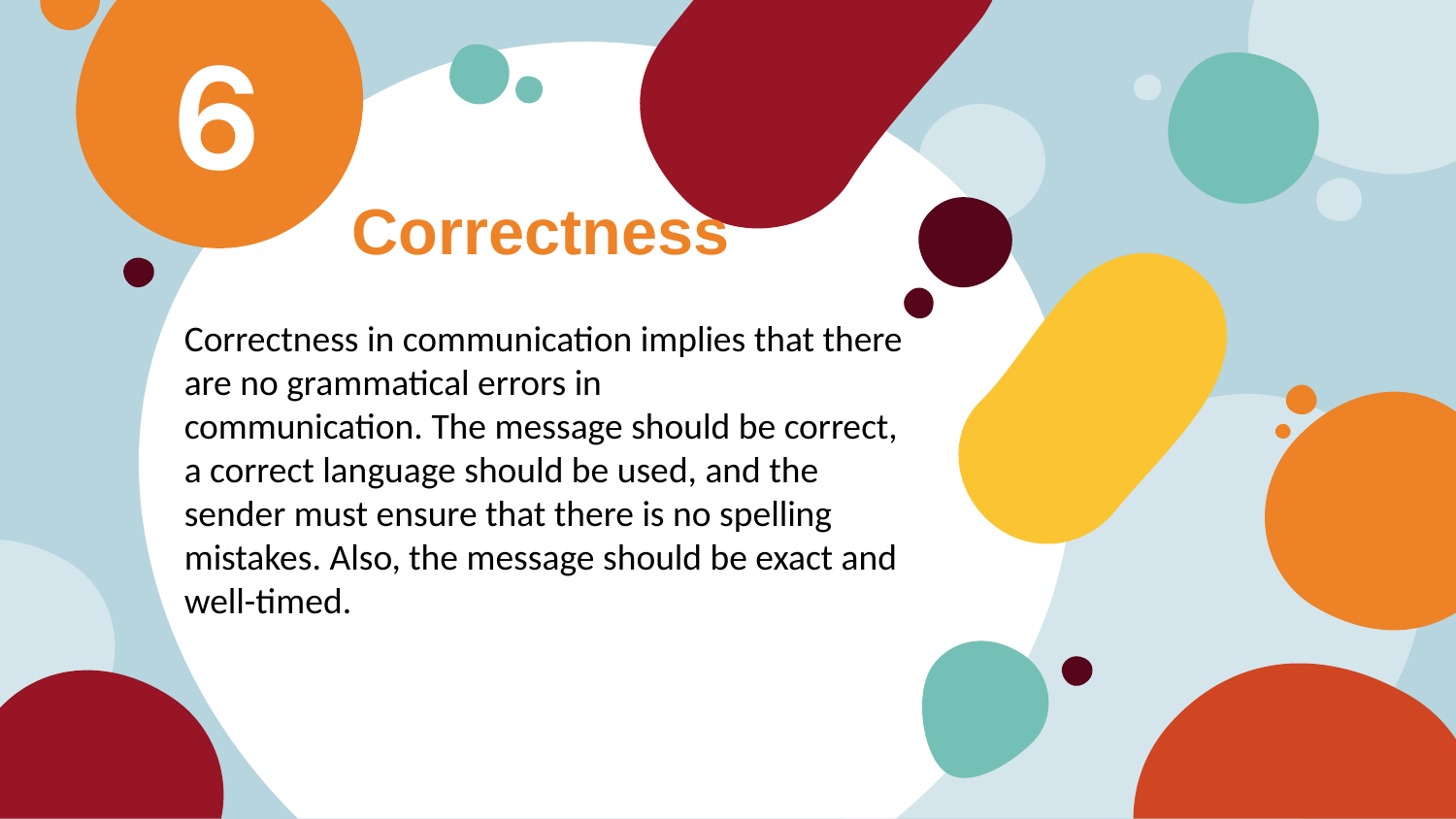

6
# Correctness
Correctness in communication implies that there are no grammatical errors in communication. The message should be correct, a correct language should be used, and the sender must ensure that there is no spelling mistakes. Also, the message should be exact and well-timed.